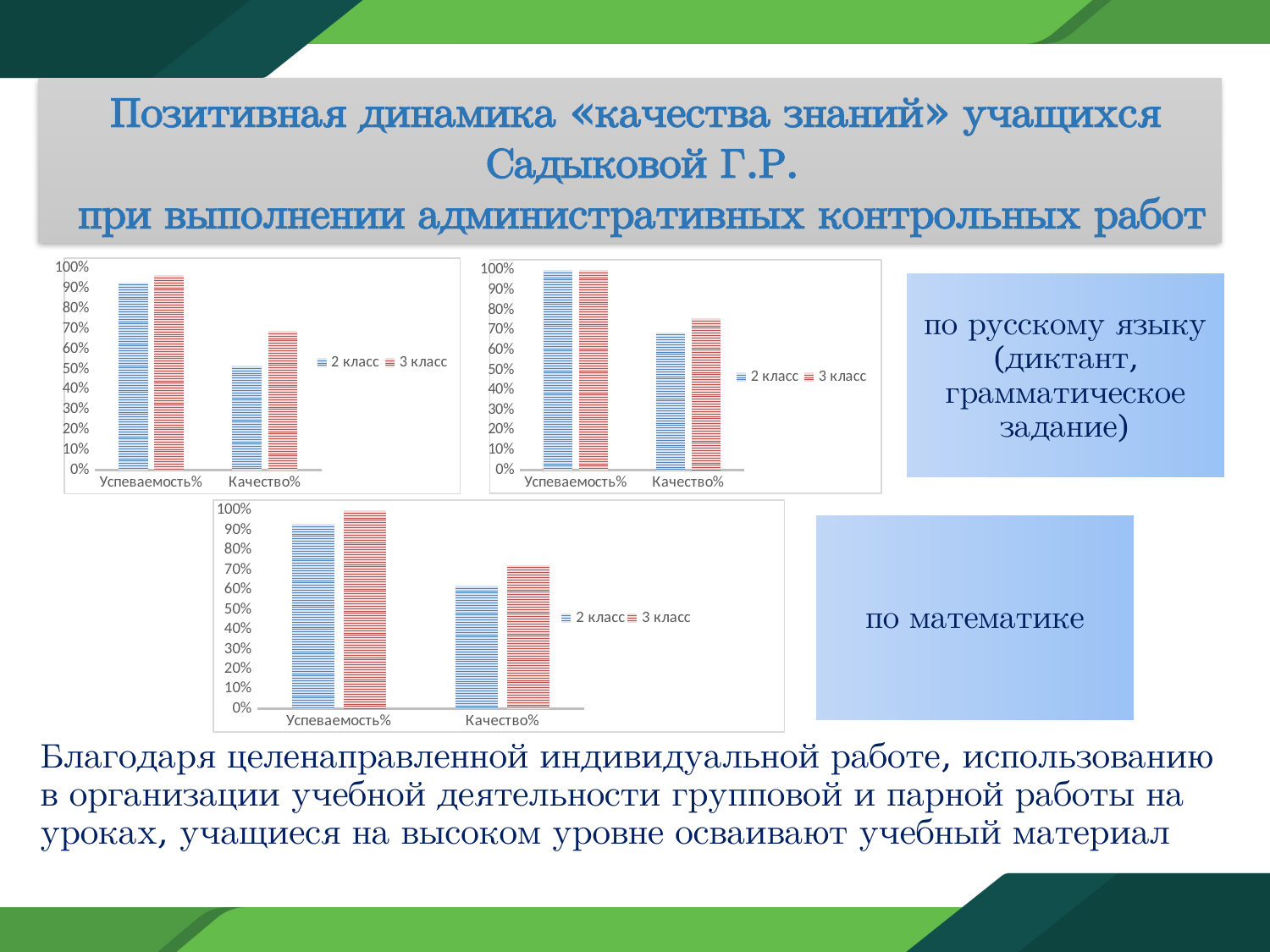

Позитивная динамика «качества знаний» учащихся
Садыковой Г.Р.
при выполнении административных контрольных работ

### Chart

| Category | 2 класс | 3 класс |
|---|---|---|
| Успеваемость% | 0.931 | 0.9650000000000006 |
| Качество% | 0.517 | 0.689 |

### Chart

| Category | 2 класс | 3 класс |
|---|---|---|
| Успеваемость% | 1.0 | 1.0 |
| Качество% | 0.689 | 0.7590000000000034 |
по русскому языку (диктант, грамматическое задание)

### Chart

| Category | 2 класс | 3 класс |
|---|---|---|
| Успеваемость% | 0.931 | 1.0 |
| Качество% | 0.6210000000000031 | 0.7240000000000006 |
по математике
# Благодаря целенаправленной индивидуальной работе, использованию в организации учебной деятельности групповой и парной работы на уроках, учащиеся на высоком уровне осваивают учебный материал